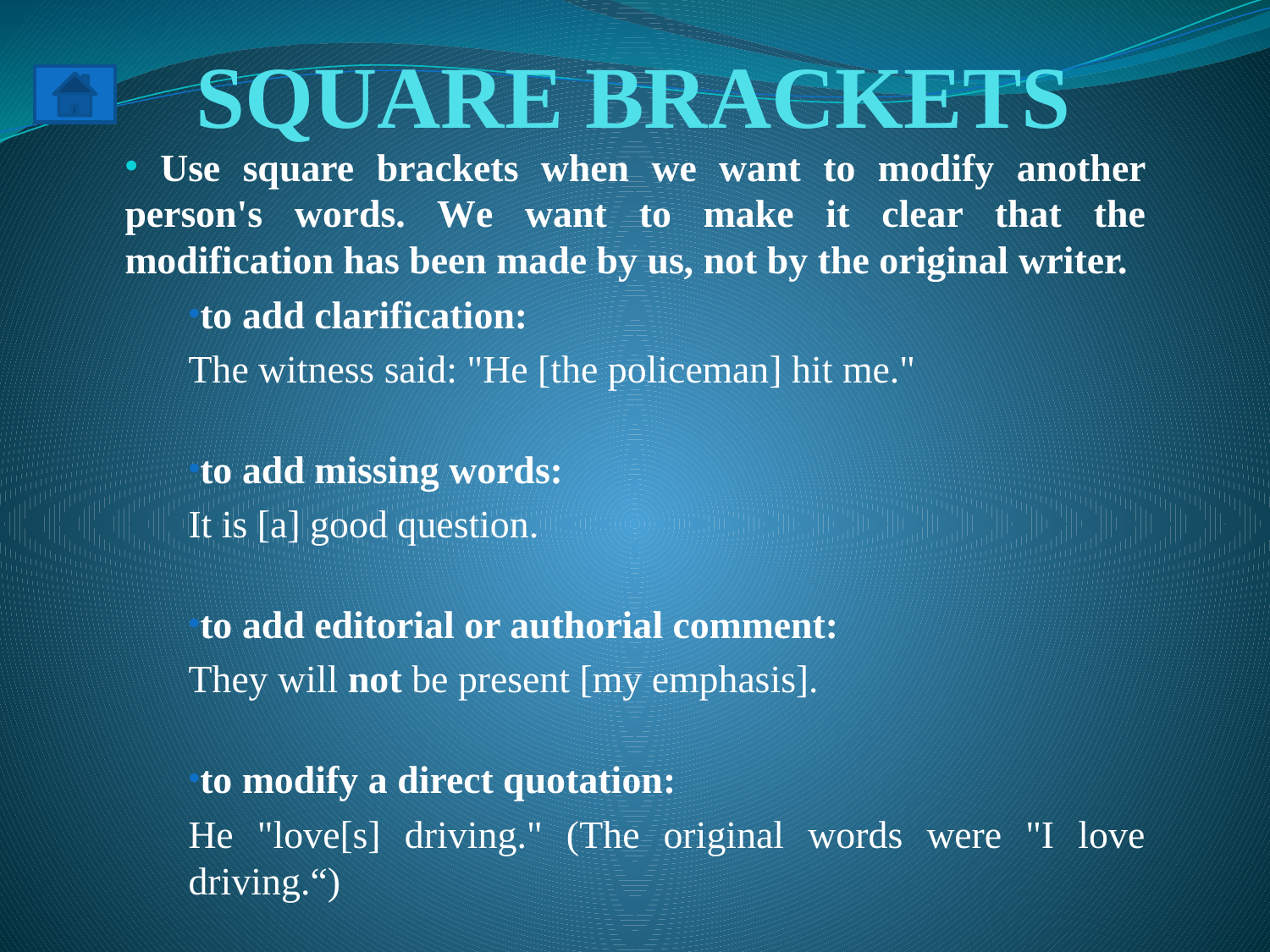

# SQUARE BRACKETS

 Use square brackets when we want to modify another person's words. We want to make it clear that the modification has been made by us, not by the original writer.
to add clarification:
The witness said: "He [the policeman] hit me."
to add missing words:
It is [a] good question.
to add editorial or authorial comment:
They will not be present [my emphasis].
to modify a direct quotation:
He "love[s] driving." (The original words were "I love driving.“)